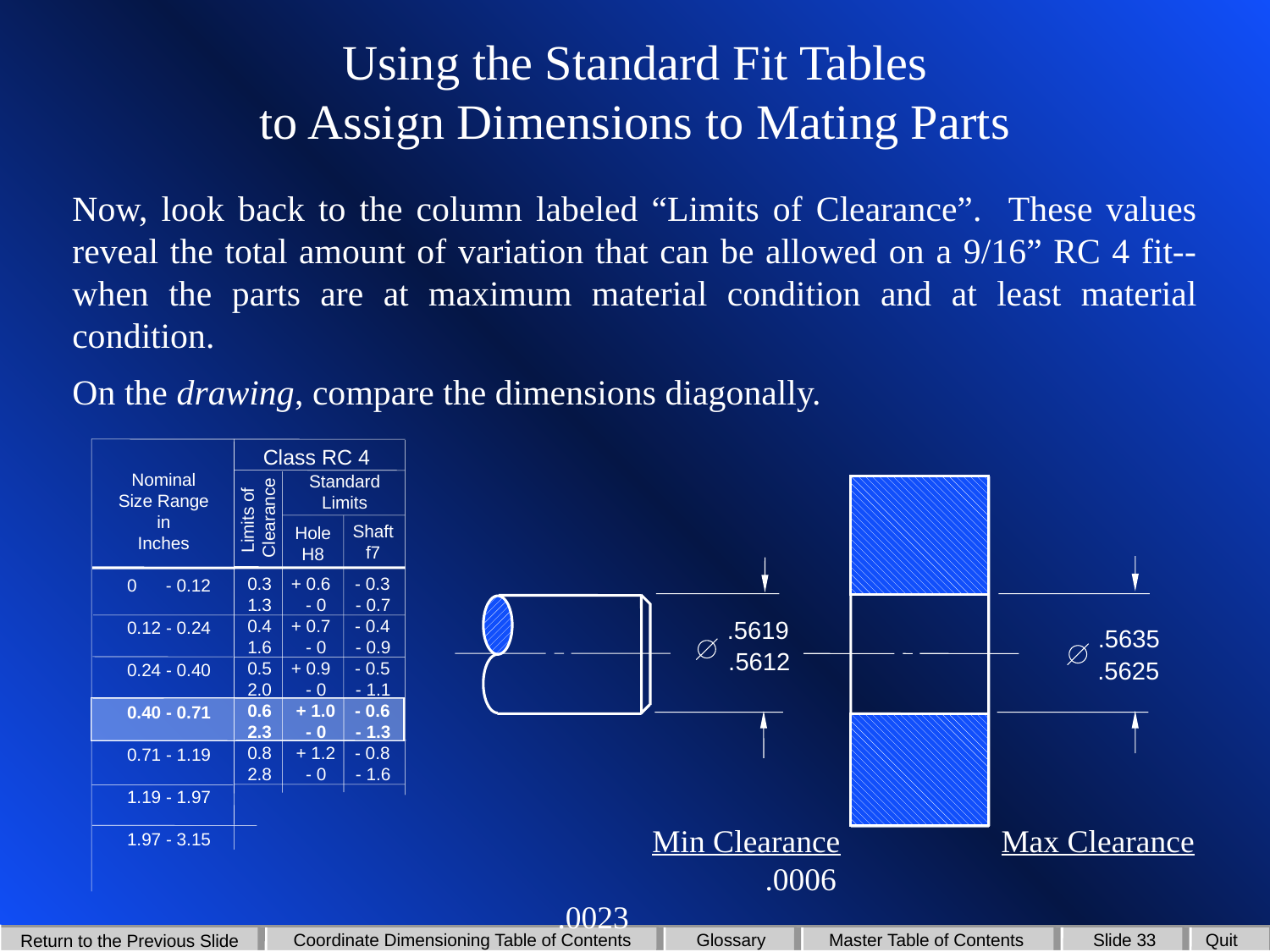

# Using the Standard Fit Tables to Assign Dimensions to Mating Parts
Now, look back to the column labeled “Limits of Clearance”.  These values reveal the total amount of variation that can be allowed on a 9/16” RC 4 fit--when the parts are at maximum material condition and at least material condition.
On the drawing, compare the dimensions diagonally.
Class RC 4

Nominal
Size Range
in
Inches
Standard
Limits

Limits of
Clearance
Shaft
f7
Hole
H8

0.3    + 0.6     - 0.3
1.3       - 0      - 0.7
0.4    + 0.7     - 0.4
1.6       - 0      - 0.9
0.5    + 0.9     - 0.5
2.0       - 0      - 1.1
0.6     + 1.0    - 0.6
2.3       - 0      - 1.3
0.8     + 1.2    - 0.8
2.8       - 0      - 1.6

0      - 0.12

0.12 - 0.24

0.24 - 0.40

0.40 - 0.71

0.71 - 1.19

1.19 - 1.97

1.97 - 3.15

.5619

.5635

.5612

.5625

	    Min Clearance		Max Clearance
		          .0006		          	.0023